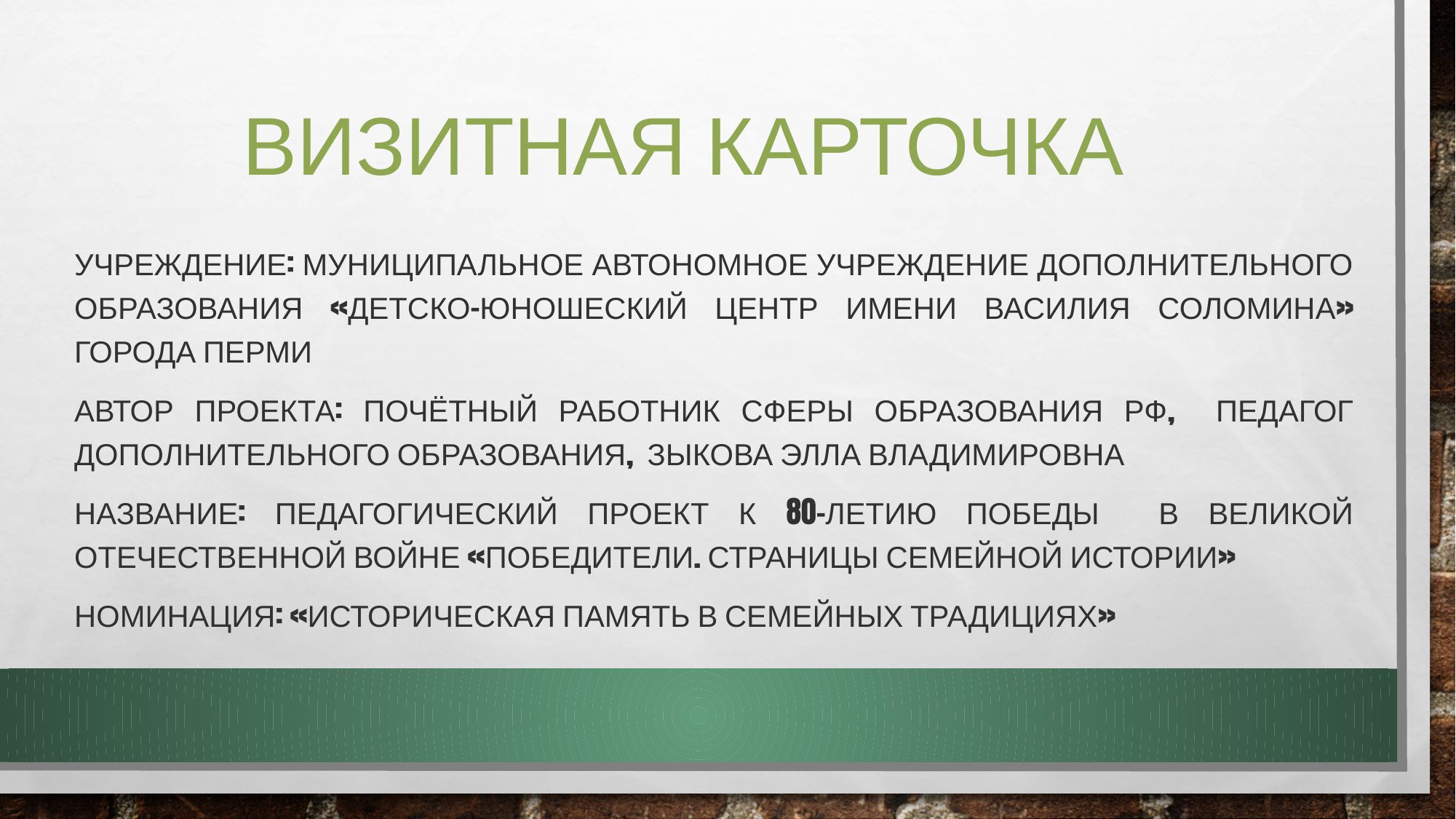

# Визитная карточка
Учреждение: Муниципальное автономное учреждение дополнительного образования «Детско-юношеский центр имени Василия Соломина» города Перми
Автор проекта: Почётный работник сферы образования РФ,  Педагог дополнительного образования,  Зыкова Элла Владимировна
Название: ПЕДАГОГИЧЕСКИЙ ПРОЕКТ К 80-летию ПОБЕДЫ  В ВЕЛИКОЙ ОТЕЧЕСТВЕННОЙ ВОЙНЕ «ПОБЕДИТЕЛИ. СТРАНИЦЫ СЕМЕЙНОЙ ИСТОРИИ»
Номинация: «Историческая память в семейных традициях»